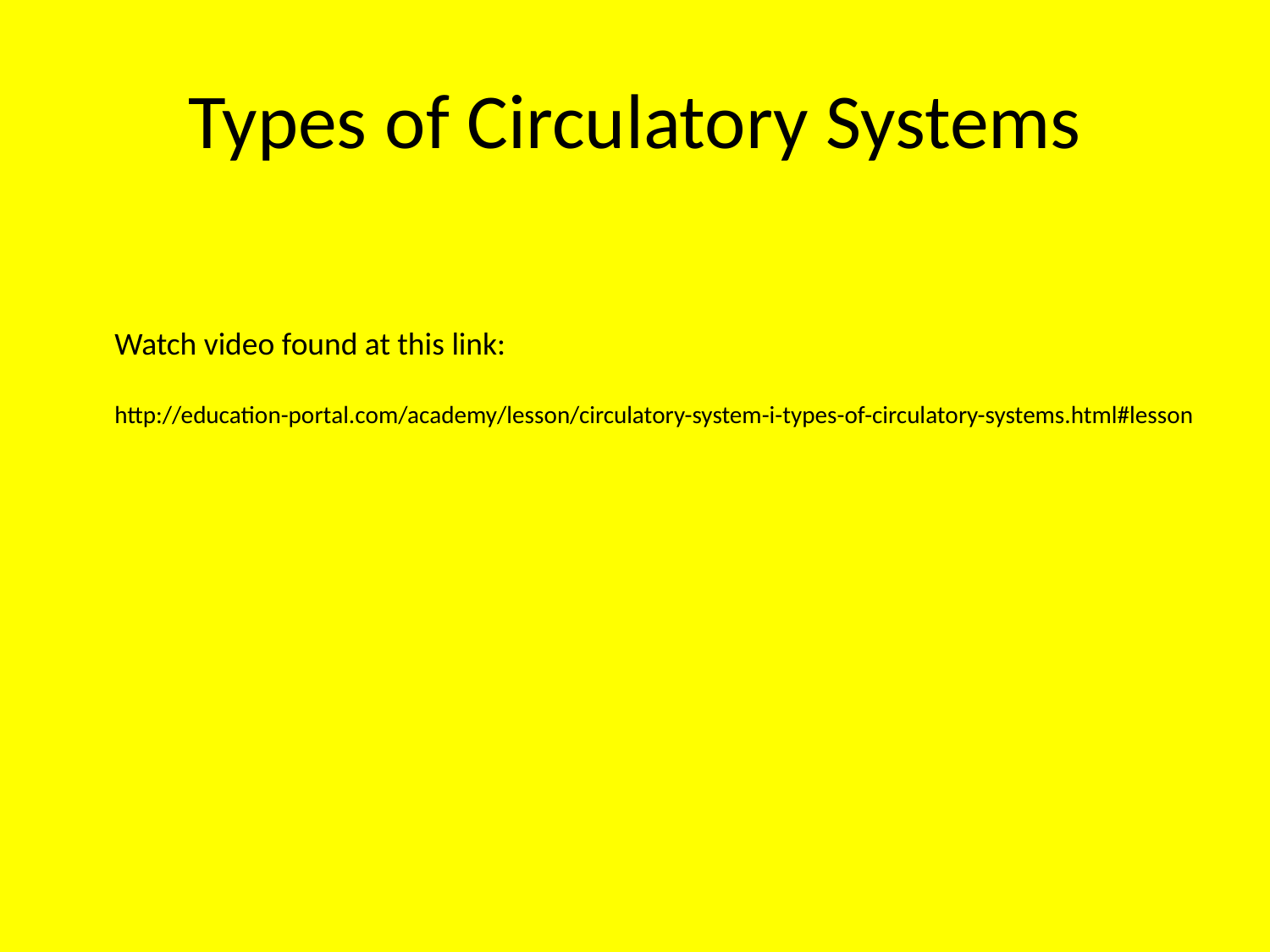

# Types of Circulatory Systems
Watch video found at this link:

http://education-portal.com/academy/lesson/circulatory-system-i-types-of-circulatory-systems.html#lesson